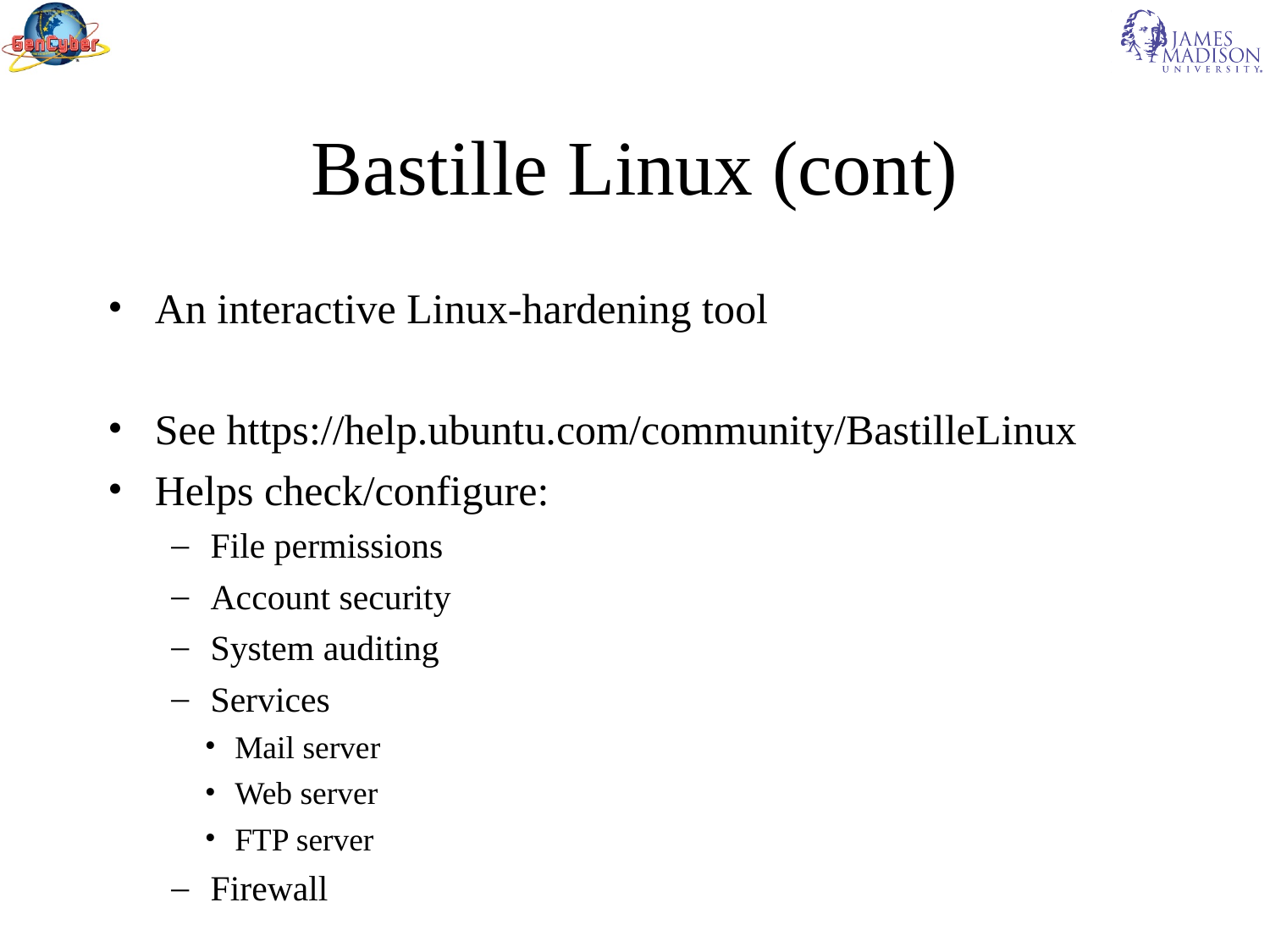

Bastille Linux (cont)
An interactive Linux-hardening tool

See https://help.ubuntu.com/community/BastilleLinux
Helps check/configure:
File permissions
Account security
System auditing
Services
Mail server
Web server
FTP server
Firewall